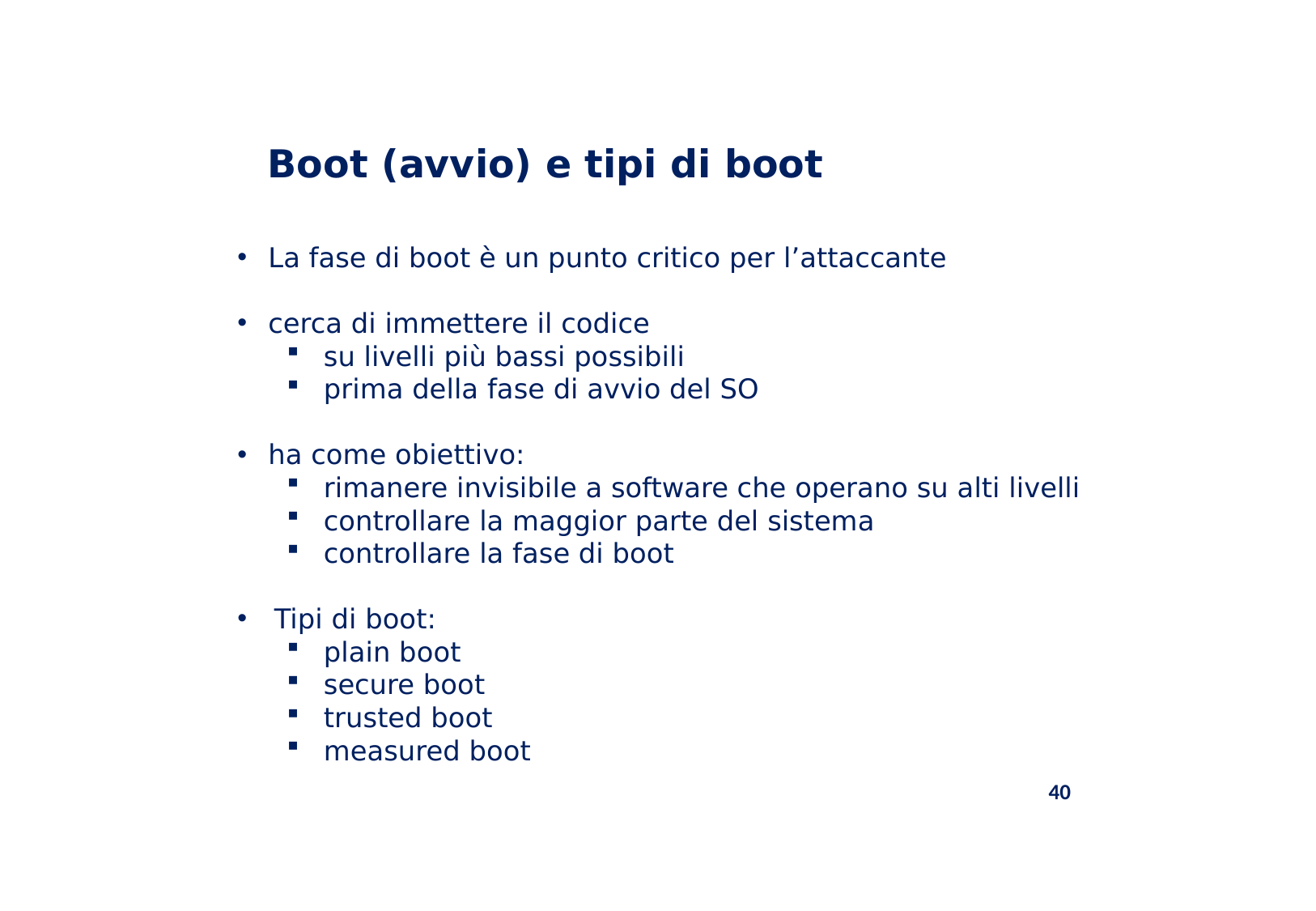

# Boot (avvio) e tipi di boot
La fase di boot è un punto critico per l’attaccante

cerca di immettere il codice
su livelli più bassi possibili
prima della fase di avvio del SO

ha come obiettivo:
rimanere invisibile a software che operano su alti livelli
controllare la maggior parte del sistema
controllare la fase di boot

Tipi di boot:
plain boot
secure boot
trusted boot
measured boot
40